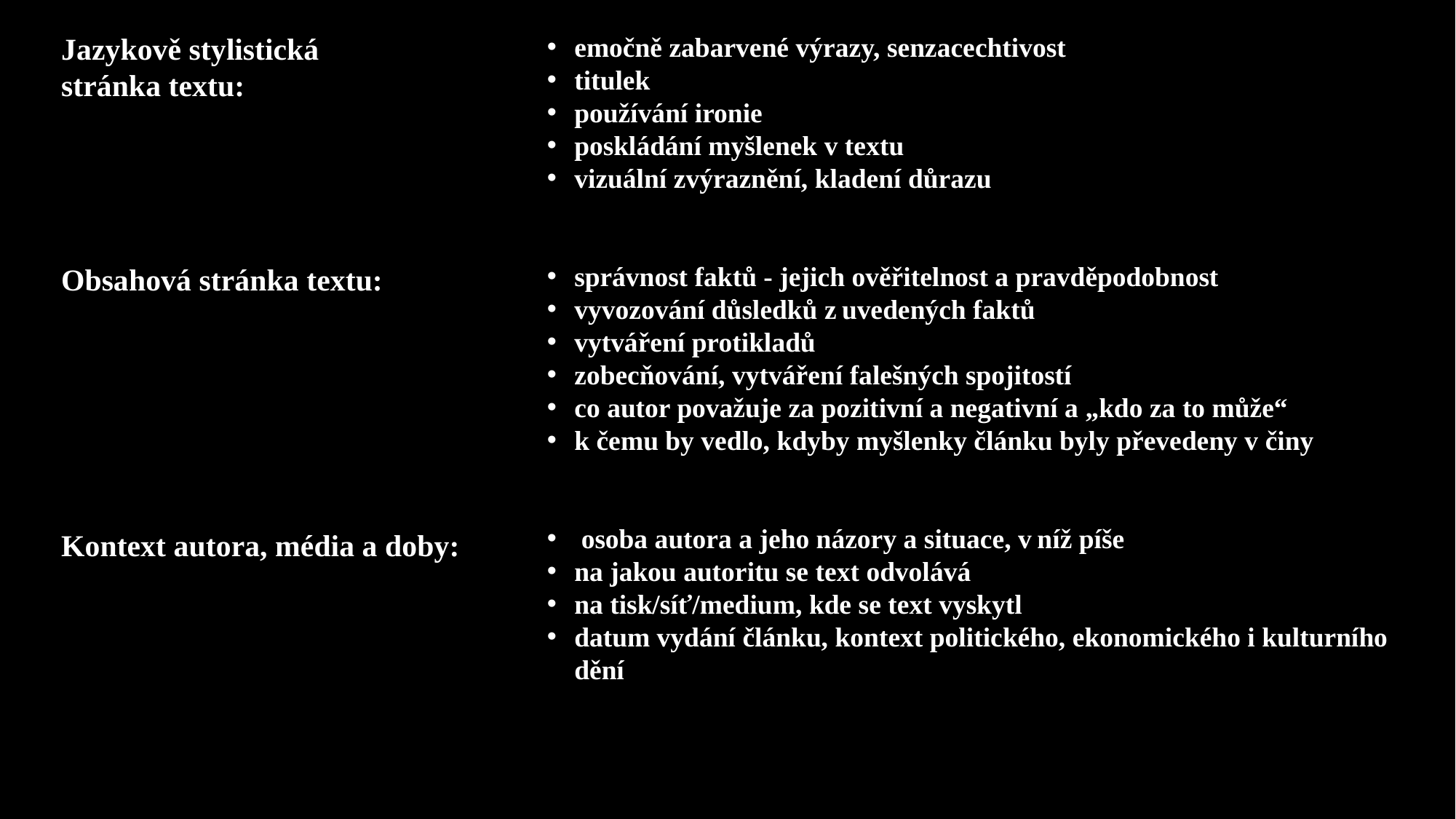

Jazykově stylistická stránka textu:
emočně zabarvené výrazy, senzacechtivost
titulek
používání ironie
poskládání myšlenek v textu
vizuální zvýraznění, kladení důrazu

správnost faktů - jejich ověřitelnost a pravděpodobnost
vyvozování důsledků z uvedených faktů
vytváření protikladů
zobecňování, vytváření falešných spojitostí
co autor považuje za pozitivní a negativní a „kdo za to může“
k čemu by vedlo, kdyby myšlenky článku byly převedeny v činy

 osoba autora a jeho názory a situace, v níž píše
na jakou autoritu se text odvolává
na tisk/síť/medium, kde se text vyskytl
datum vydání článku, kontext politického, ekonomického i kulturního dění

Obsahová stránka textu:
Kontext autora, média a doby: